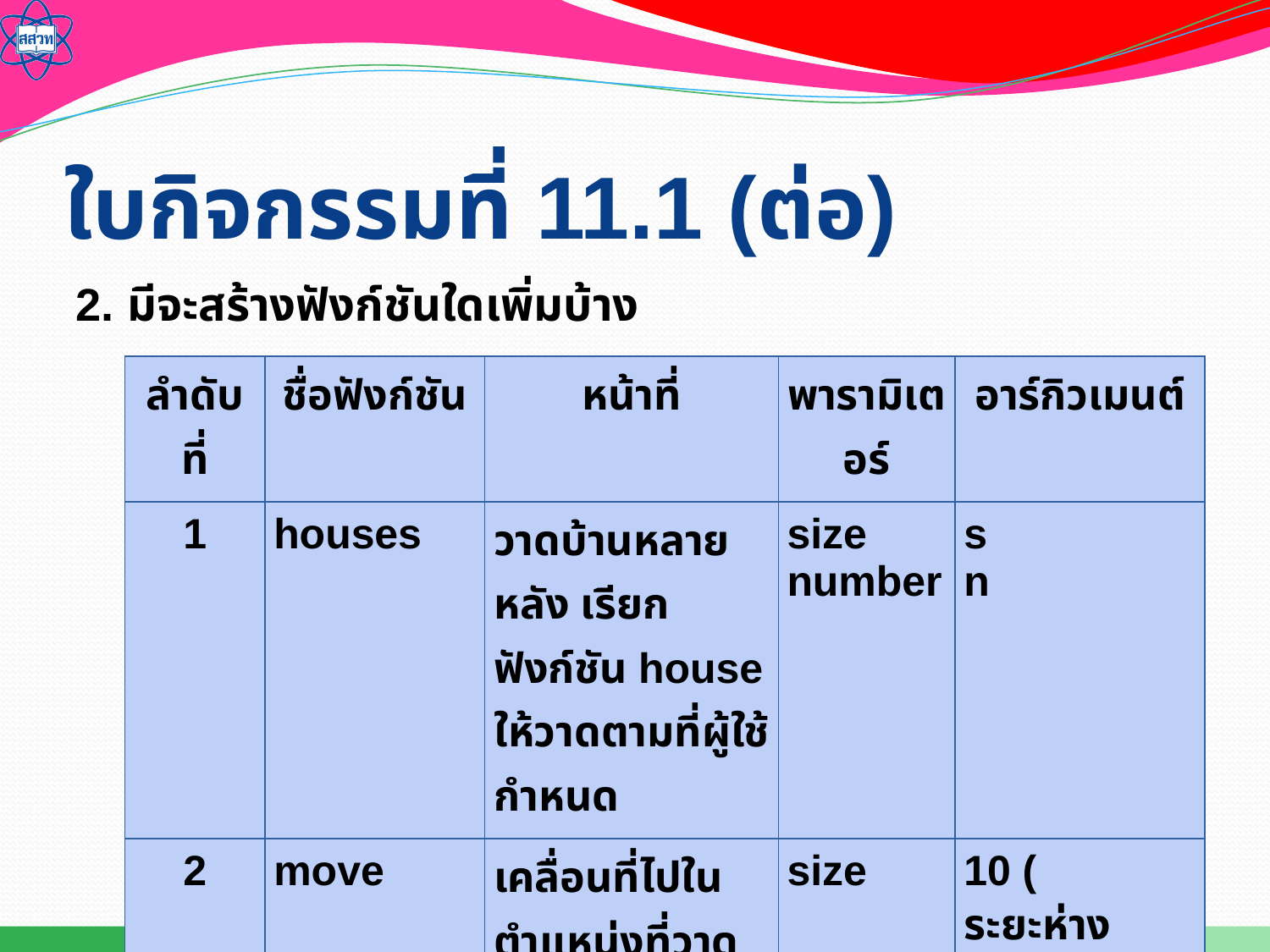

# ใบกิจกรรมที่ 11.1 (ต่อ)
2. มีจะสร้างฟังก์ชันใดเพิ่มบ้าง

| ลำดับที่ | ชื่อฟังก์ชัน | หน้าที่ | พารามิเตอร์ | อาร์กิวเมนต์ |
| --- | --- | --- | --- | --- |
| 1 | houses | วาดบ้านหลายหลัง เรียกฟังก์ชัน house ให้วาดตามที่ผู้ใช้กำหนด | size number | s n |
| 2 | move | เคลื่อนที่ไปในตำแหน่งที่วาดบ้านหลังต่อไป | size | 10 ( ระยะห่างระหว่างบ้านแต่ละหลัง) |